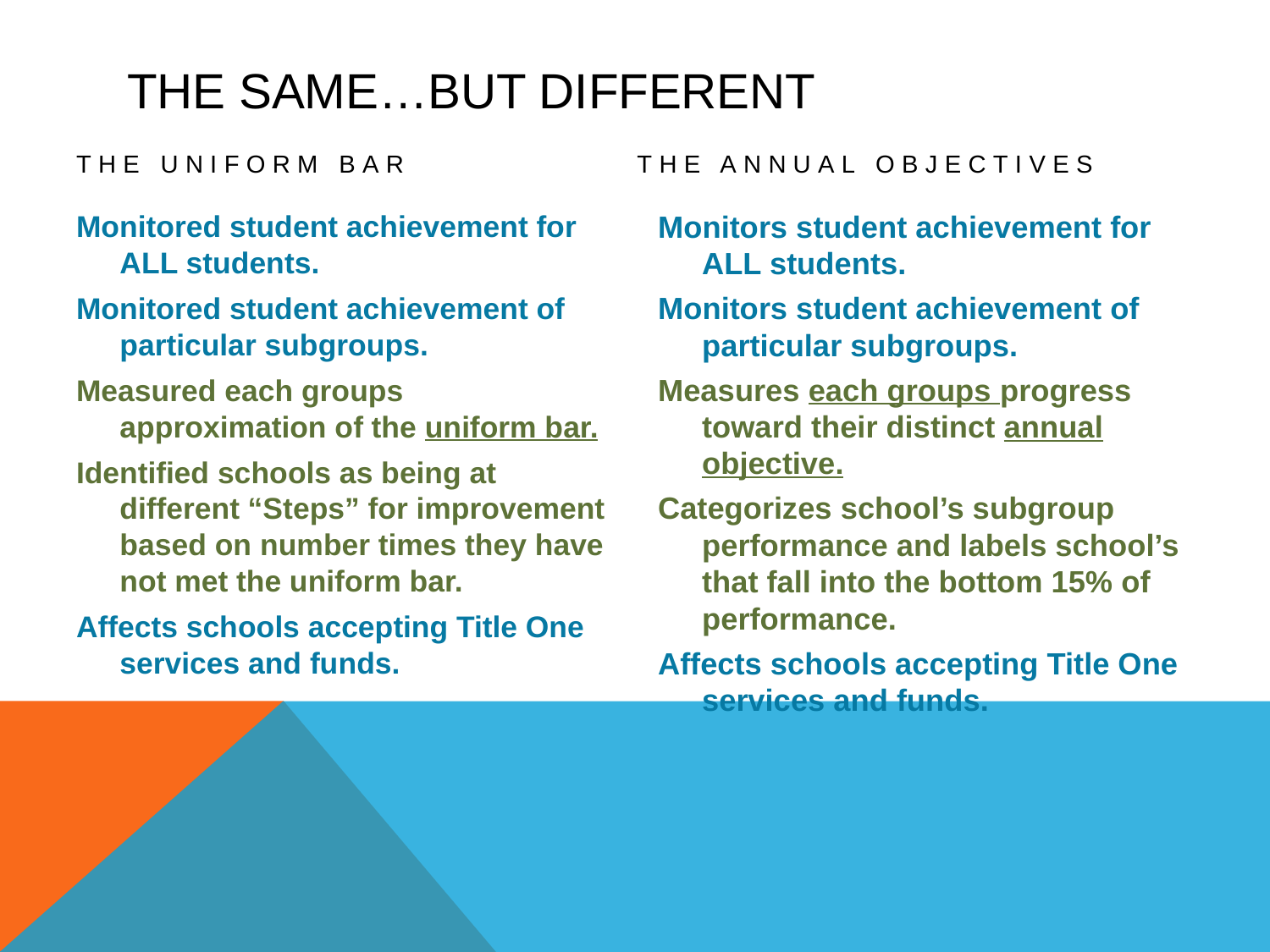

# The Same…But Different
The Annual Objectives
The Uniform Bar
Monitored student achievement for ALL students.
Monitored student achievement of particular subgroups.
Measured each groups approximation of the uniform bar.
Identified schools as being at different “Steps” for improvement based on number times they have not met the uniform bar.
Affects schools accepting Title One services and funds.

Monitors student achievement for ALL students.
Monitors student achievement of particular subgroups.
Measures each groups progress toward their distinct annual objective.
Categorizes school’s subgroup performance and labels school’s that fall into the bottom 15% of performance.
Affects schools accepting Title One services and funds.